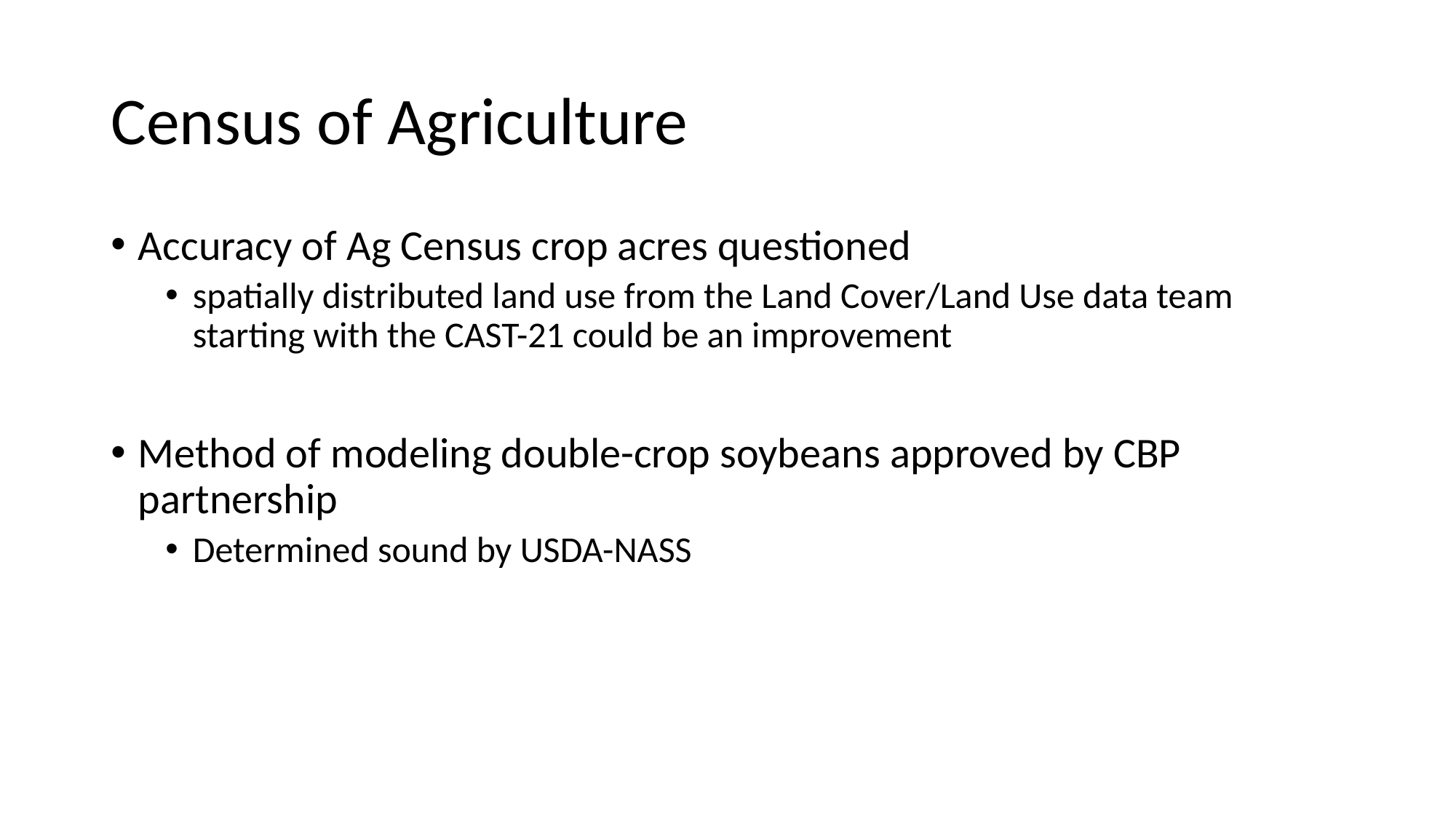

# Census of Agriculture
Accuracy of Ag Census crop acres questioned
spatially distributed land use from the Land Cover/Land Use data team starting with the CAST-21 could be an improvement

Method of modeling double-crop soybeans approved by CBP partnership
Determined sound by USDA-NASS